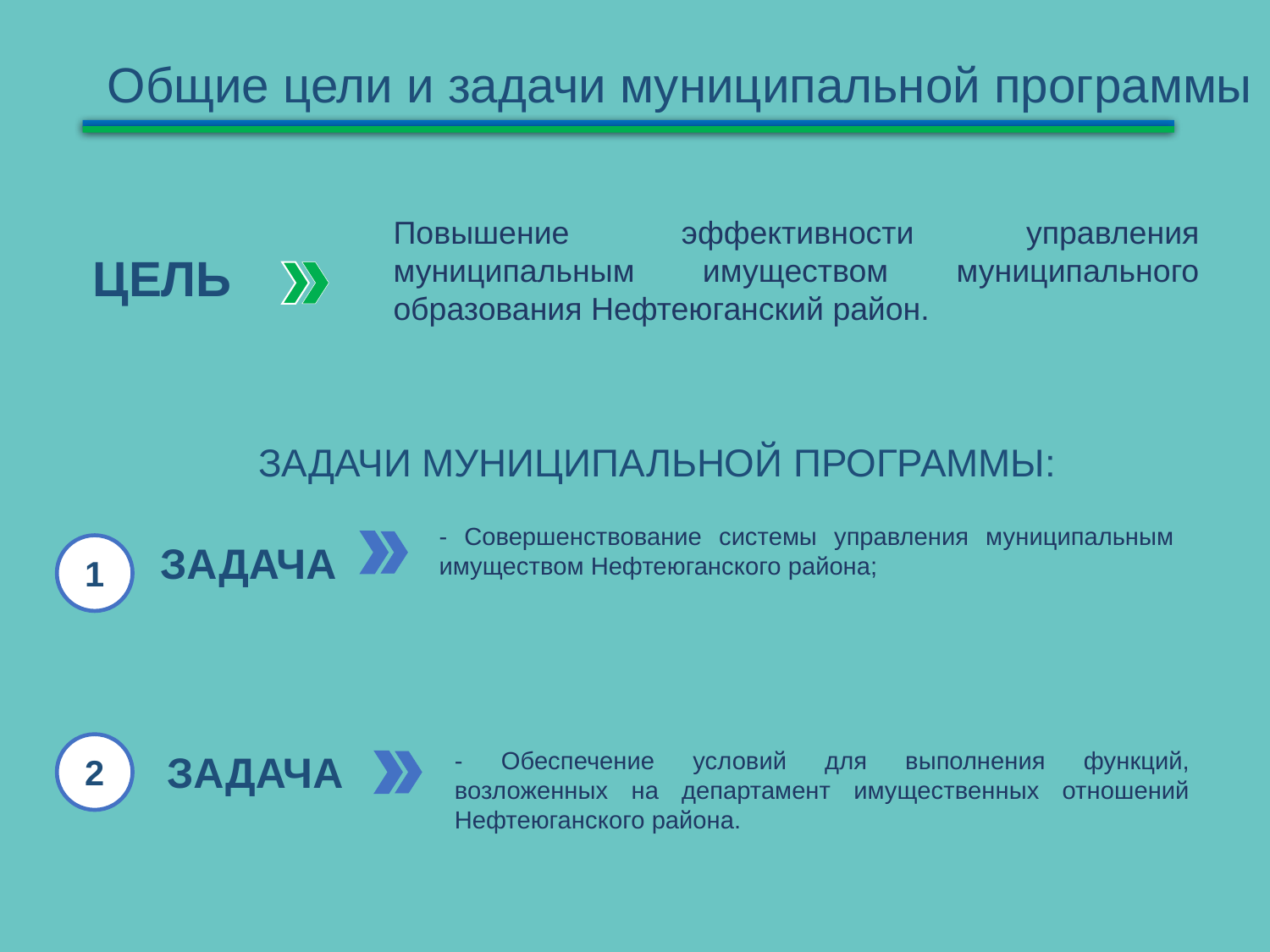

Общие цели и задачи муниципальной программы

Повышение эффективности управления муниципальным имуществом муниципального образования Нефтеюганский район.

ЦЕЛЬ

ЗАДАЧИ МУНИЦИПАЛЬНОЙ ПРОГРАММЫ:
- Совершенствование системы управления муниципальным имуществом Нефтеюганского района;
ЗАДАЧА

1
2
- Обеспечение условий для выполнения функций, возложенных на департамент имущественных отношений Нефтеюганского района.
ЗАДАЧА